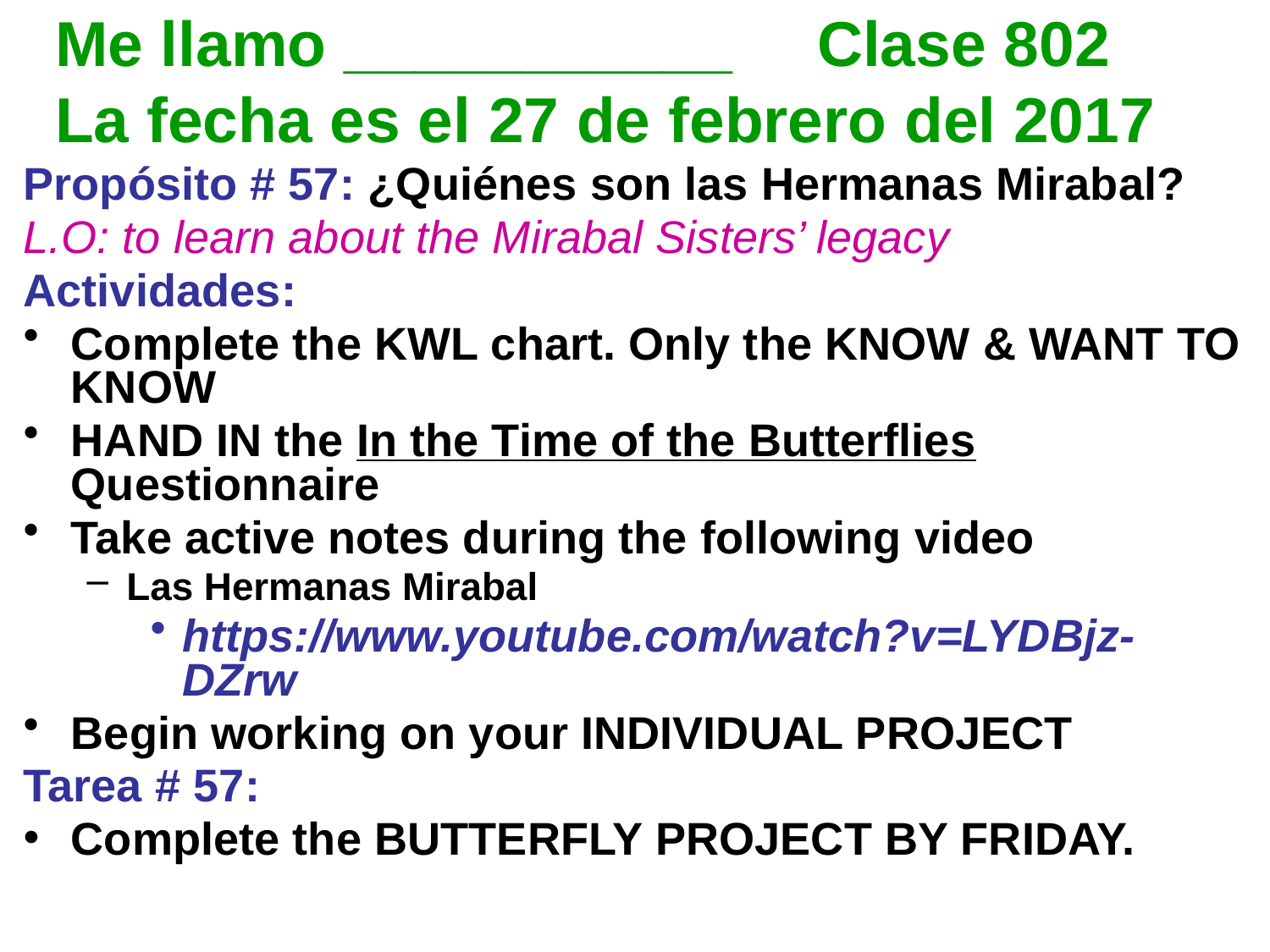

# Me llamo ___________	Clase 802 La fecha es el 27 de febrero del 2017
Propósito # 57: ¿Quiénes son las Hermanas Mirabal?
L.O: to learn about the Mirabal Sisters’ legacy
Actividades:
Complete the KWL chart. Only the KNOW & WANT TO KNOW
HAND IN the In the Time of the Butterflies Questionnaire
Take active notes during the following video
Las Hermanas Mirabal
https://www.youtube.com/watch?v=LYDBjz-DZrw
Begin working on your INDIVIDUAL PROJECT
Tarea # 57:
Complete the BUTTERFLY PROJECT BY FRIDAY.